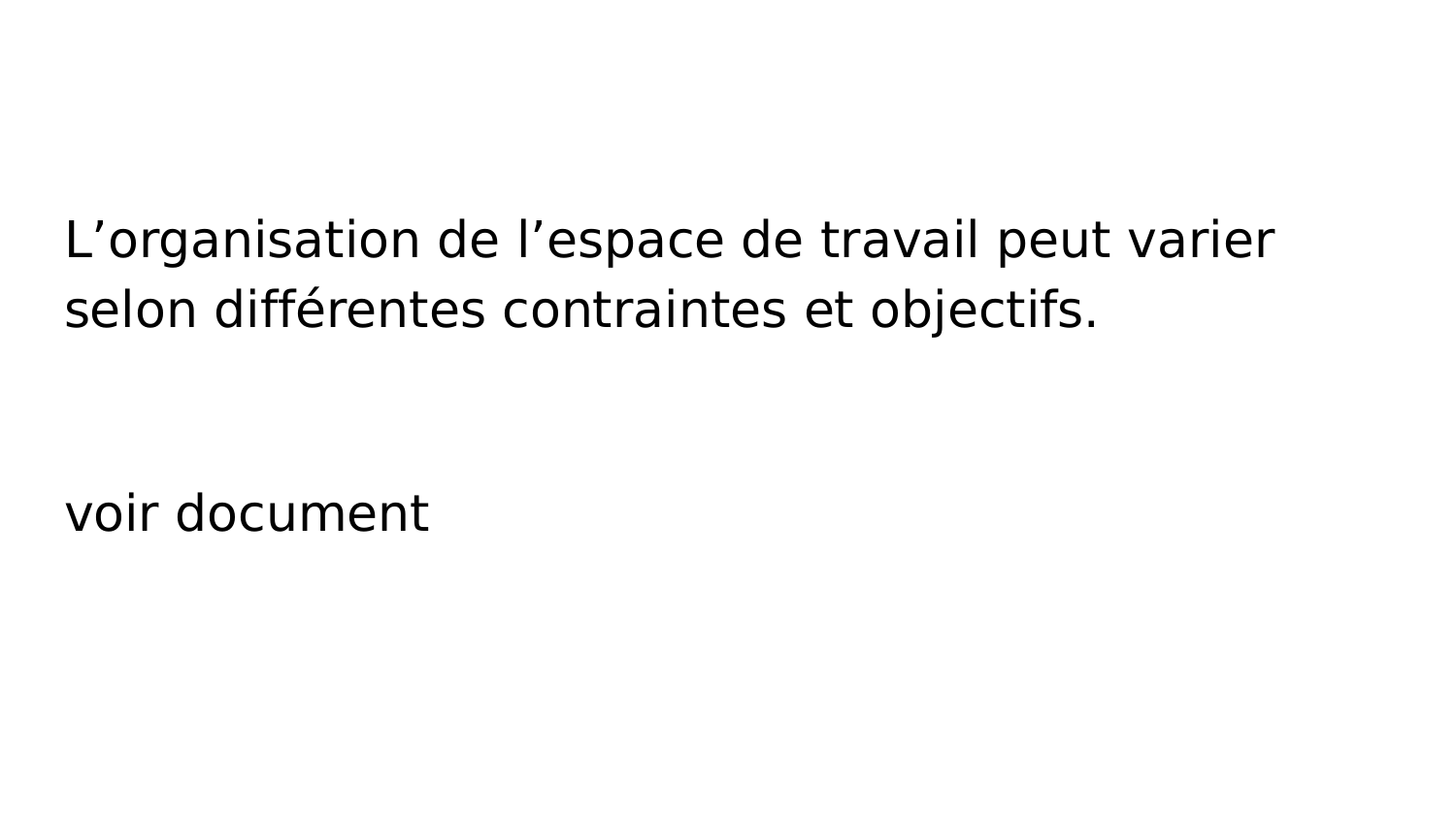

#
L’organisation de l’espace de travail peut varier selon différentes contraintes et objectifs.

voir document